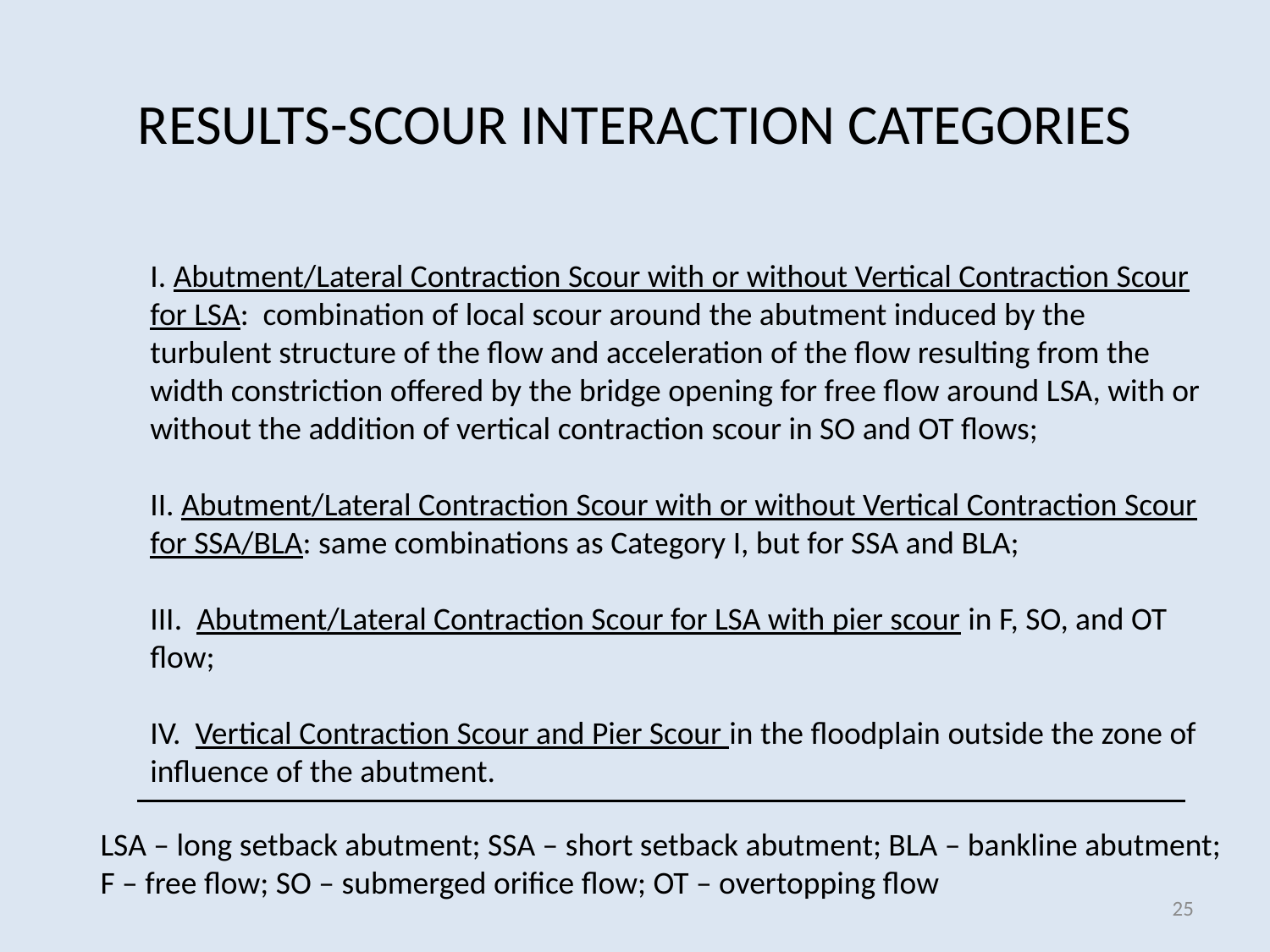

# RESULTS-SCOUR INTERACTION CATEGORIES

I. Abutment/Lateral Contraction Scour with or without Vertical Contraction Scour for LSA:  combination of local scour around the abutment induced by the turbulent structure of the flow and acceleration of the flow resulting from the width constriction offered by the bridge opening for free flow around LSA, with or without the addition of vertical contraction scour in SO and OT flows;

II. Abutment/Lateral Contraction Scour with or without Vertical Contraction Scour for SSA/BLA: same combinations as Category I, but for SSA and BLA;

III.  Abutment/Lateral Contraction Scour for LSA with pier scour in F, SO, and OT flow;

IV.  Vertical Contraction Scour and Pier Scour in the floodplain outside the zone of influence of the abutment.
LSA – long setback abutment; SSA – short setback abutment; BLA – bankline abutment;
F – free flow; SO – submerged orifice flow; OT – overtopping flow
25